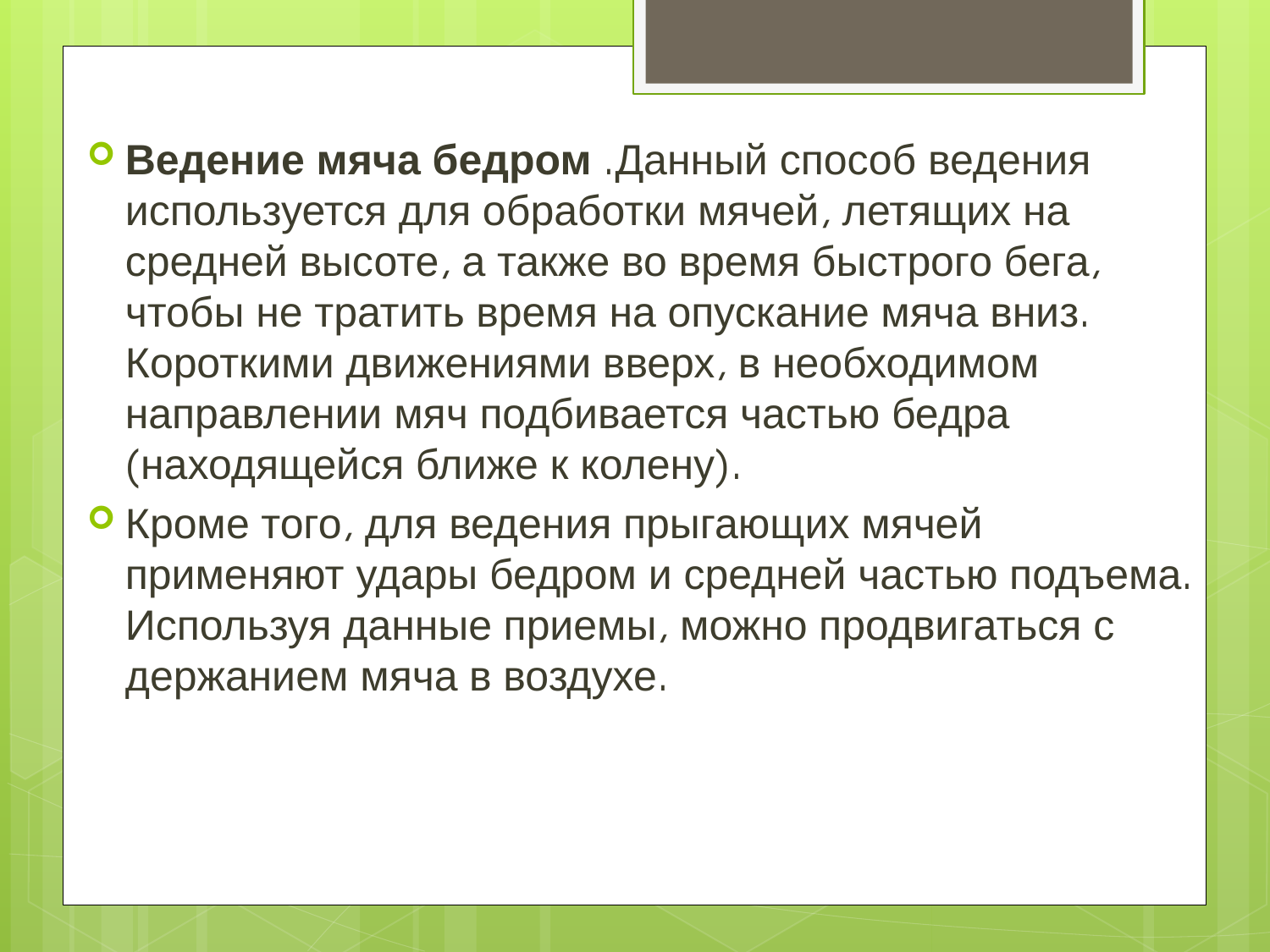

Ведение мяча бедром .Данный способ ведения используется для обработки мячей, летящих на средней высоте, а также во время быстрого бега, чтобы не тратить время на опускание мяча вниз. Короткими движениями вверх, в необходимом направлении мяч подбивается частью бедра (находящейся ближе к колену).
Кроме того, для ведения прыгающих мячей применяют удары бедром и средней частью подъема. Используя данные приемы, можно продвигаться с держанием мяча в воздухе.